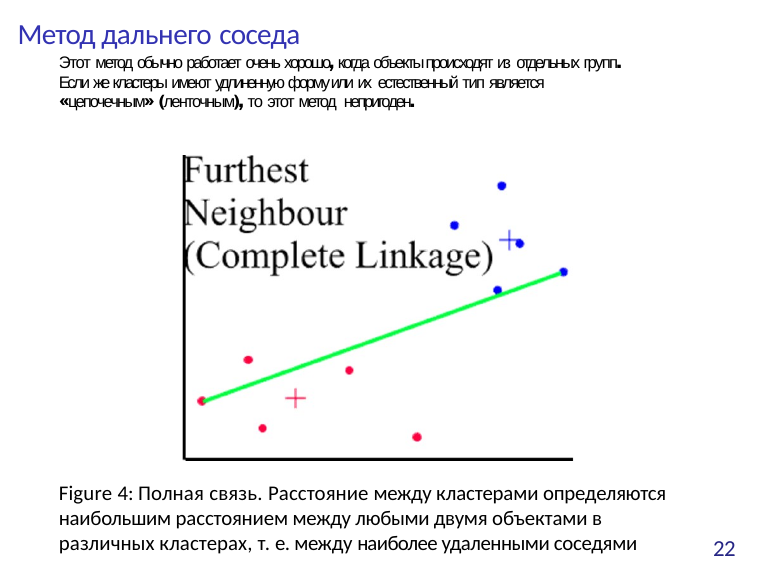

# Метод дальнего соседа
Этот метод обычно работает очень хорошо, когда объекты происходят из  отдельных групп. Если же кластеры имеют удлиненную форму или их  естественный тип является «цепочечным» (ленточным), то этот метод  непригоден.

Figure 4: Полная связь. Расстояние между кластерами определяются  наибольшим расстоянием между любыми двумя объектами в  различных кластерах, т. е. между наиболее удаленными соседями
22